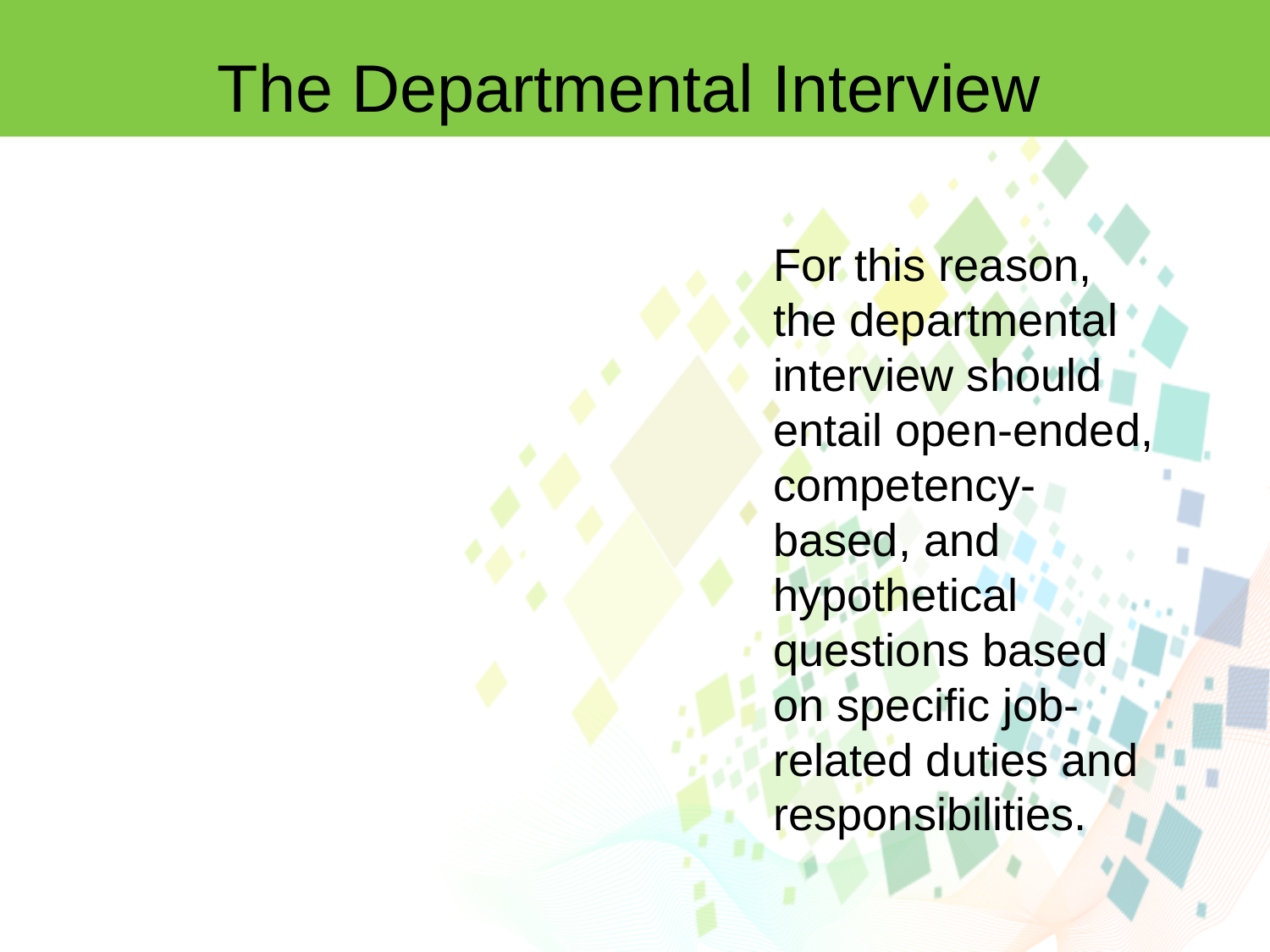

The Departmental Interview
For this reason,
the departmental interview should entail open-ended, competency-based, and hypothetical
questions based on specific job-related duties and responsibilities.